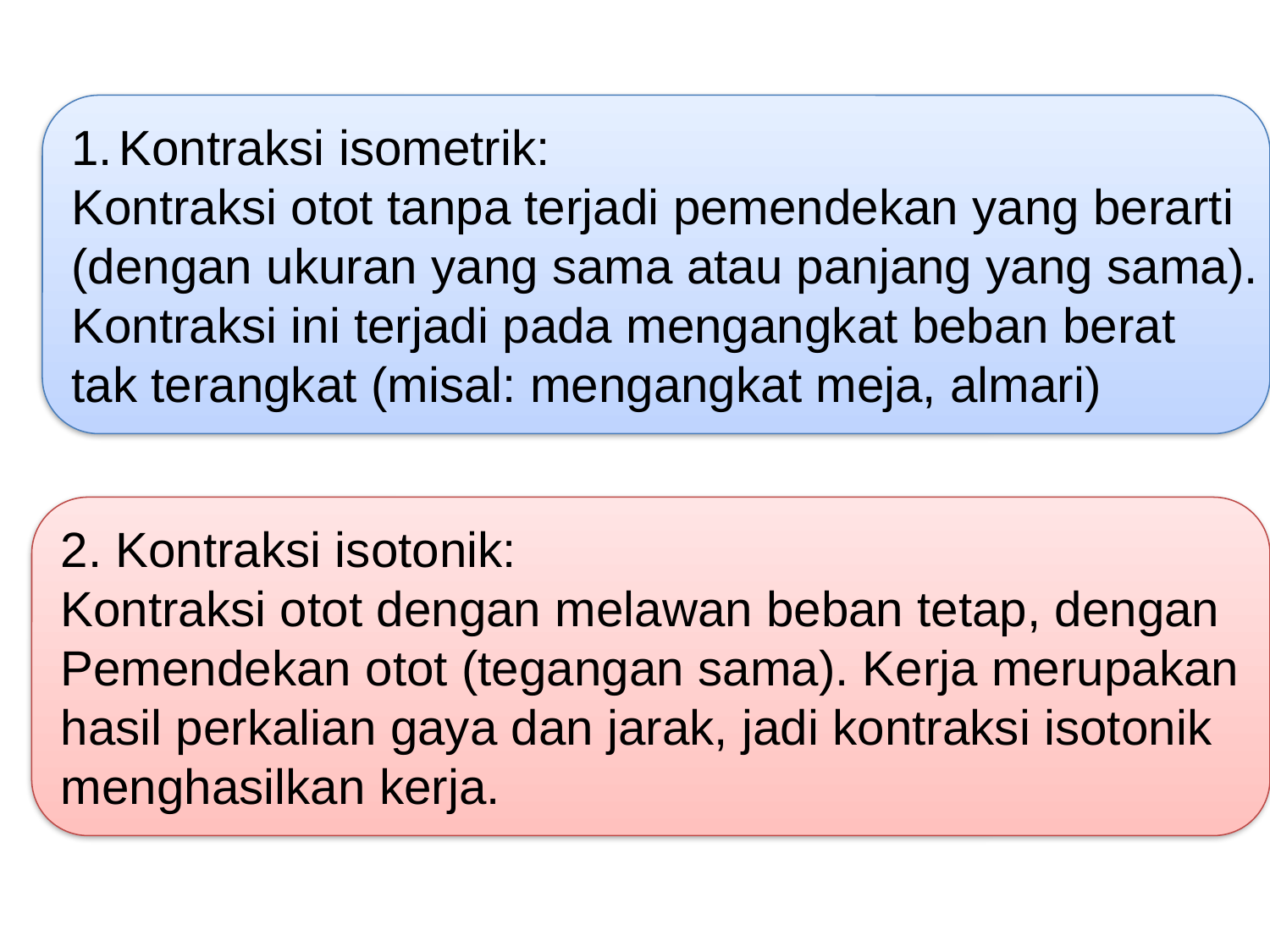

Kontraksi isometrik:
Kontraksi otot tanpa terjadi pemendekan yang berarti
(dengan ukuran yang sama atau panjang yang sama).
Kontraksi ini terjadi pada mengangkat beban berat
tak terangkat (misal: mengangkat meja, almari)

2. Kontraksi isotonik:
Kontraksi otot dengan melawan beban tetap, dengan
Pemendekan otot (tegangan sama). Kerja merupakan
hasil perkalian gaya dan jarak, jadi kontraksi isotonik
menghasilkan kerja.